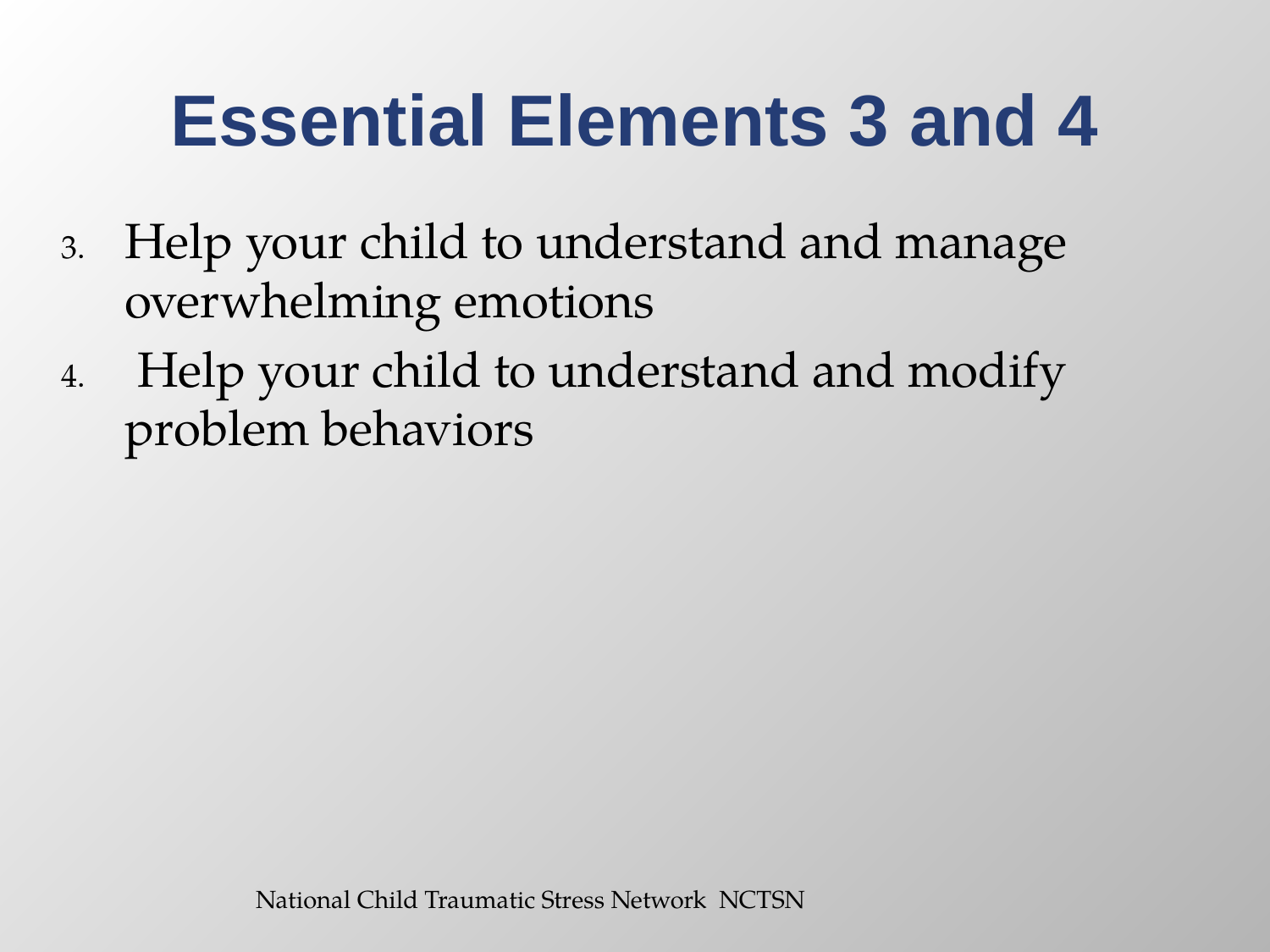

# Essential Elements 3 and 4
Help your child to understand and manage overwhelming emotions
 Help your child to understand and modify problem behaviors
National Child Traumatic Stress Network  NCTSN